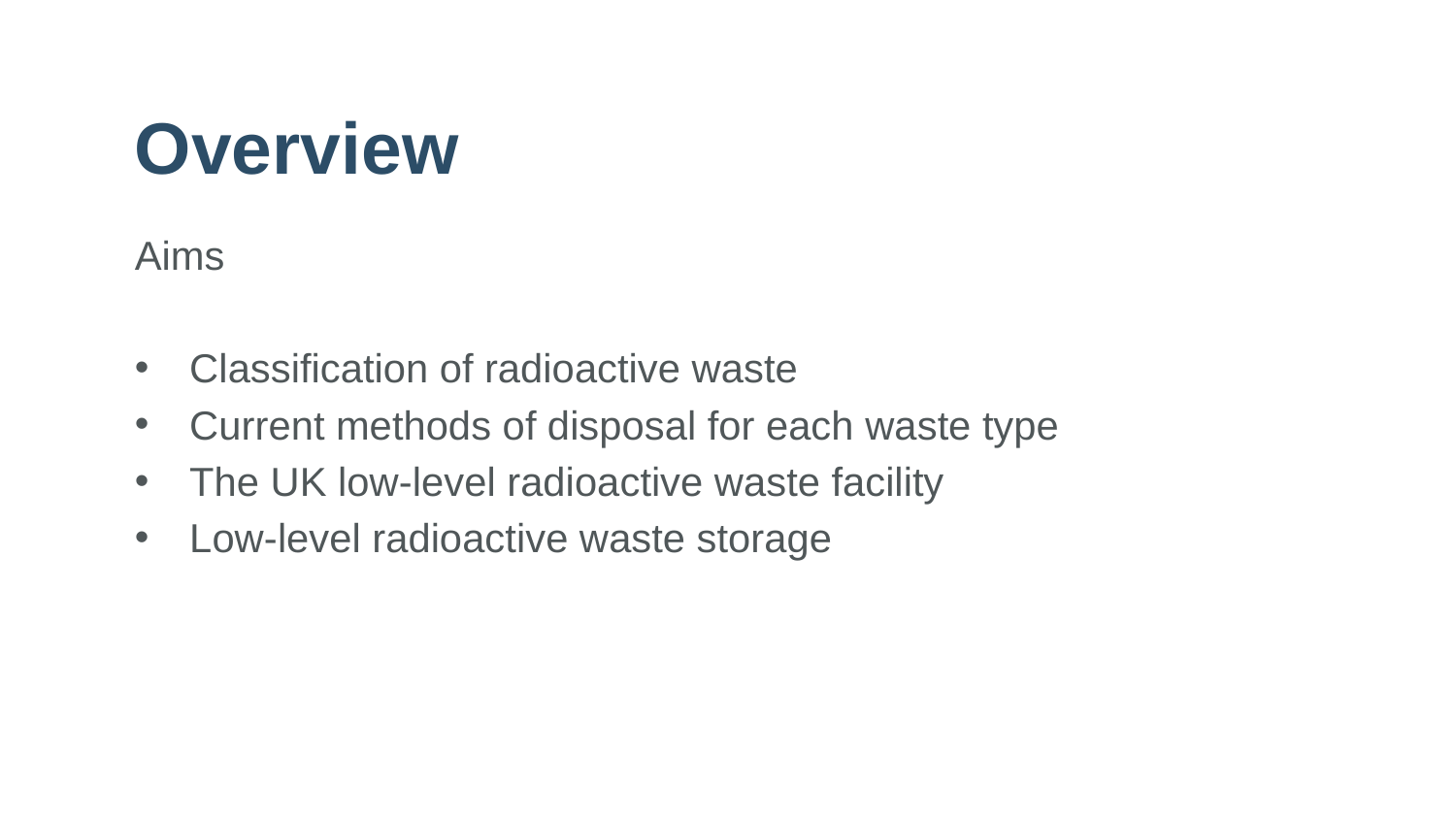

# Overview
Aims

Classification of radioactive waste
Current methods of disposal for each waste type
The UK low-level radioactive waste facility
Low-level radioactive waste storage